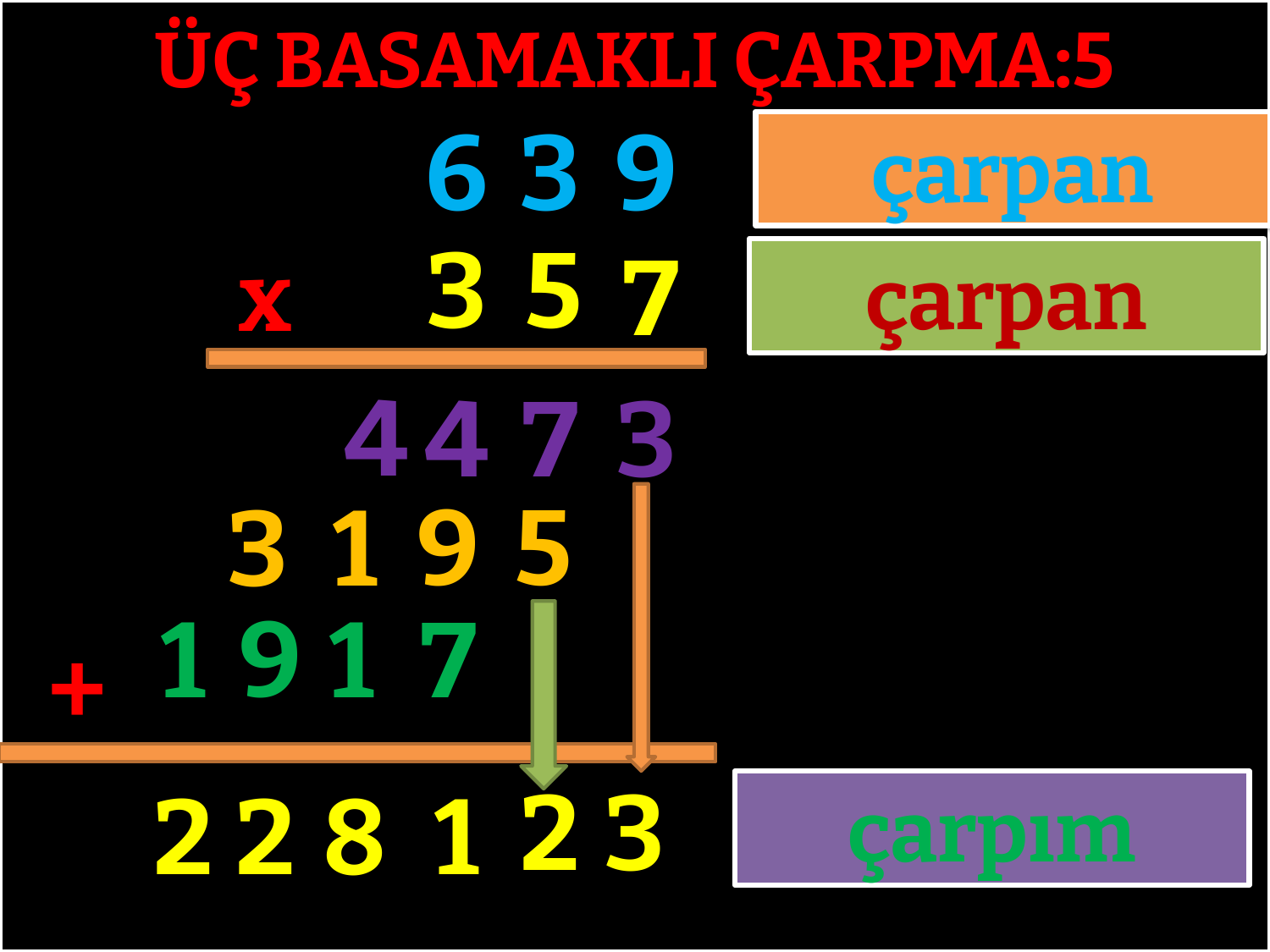

ÜÇ BASAMAKLI ÇARPMA:5
6
3
9
çarpan
3
5
7
x
çarpan
#

4
7
4
3
9
5
3
1

9
1
1
7

+

2
3
8
2
2
1
çarpım